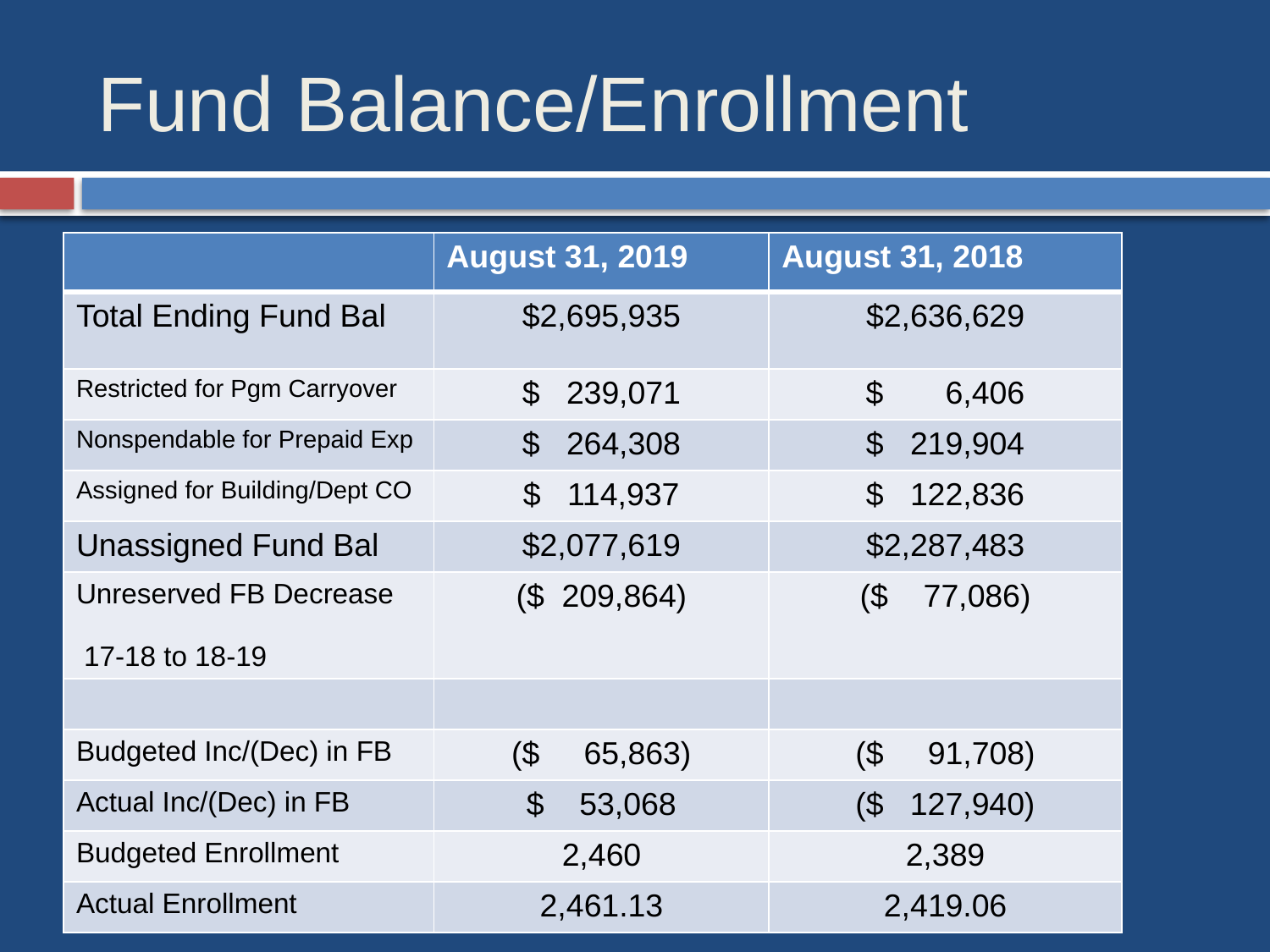

# Fund Balance/Enrollment
|  | August 31, 2019 | August 31, 2018 |
| --- | --- | --- |
| Total Ending Fund Bal | $2,695,935 | $2,636,629 |
| Restricted for Pgm Carryover | $ 239,071 | $ 6,406 |
| Nonspendable for Prepaid Exp | $ 264,308 | $ 219,904 |
| Assigned for Building/Dept CO | $ 114,937 | $ 122,836 |
| Unassigned Fund Bal | $2,077,619 | $2,287,483 |
| Unreserved FB Decrease 17-18 to 18-19 | ($ 209,864) | ($ 77,086) |
|  |  |  |
| Budgeted Inc/(Dec) in FB | ($ 65,863) | ($ 91,708) |
| Actual Inc/(Dec) in FB | $ 53,068 | ($ 127,940) |
| Budgeted Enrollment | 2,460 | 2,389 |
| Actual Enrollment | 2,461.13 | 2,419.06 |